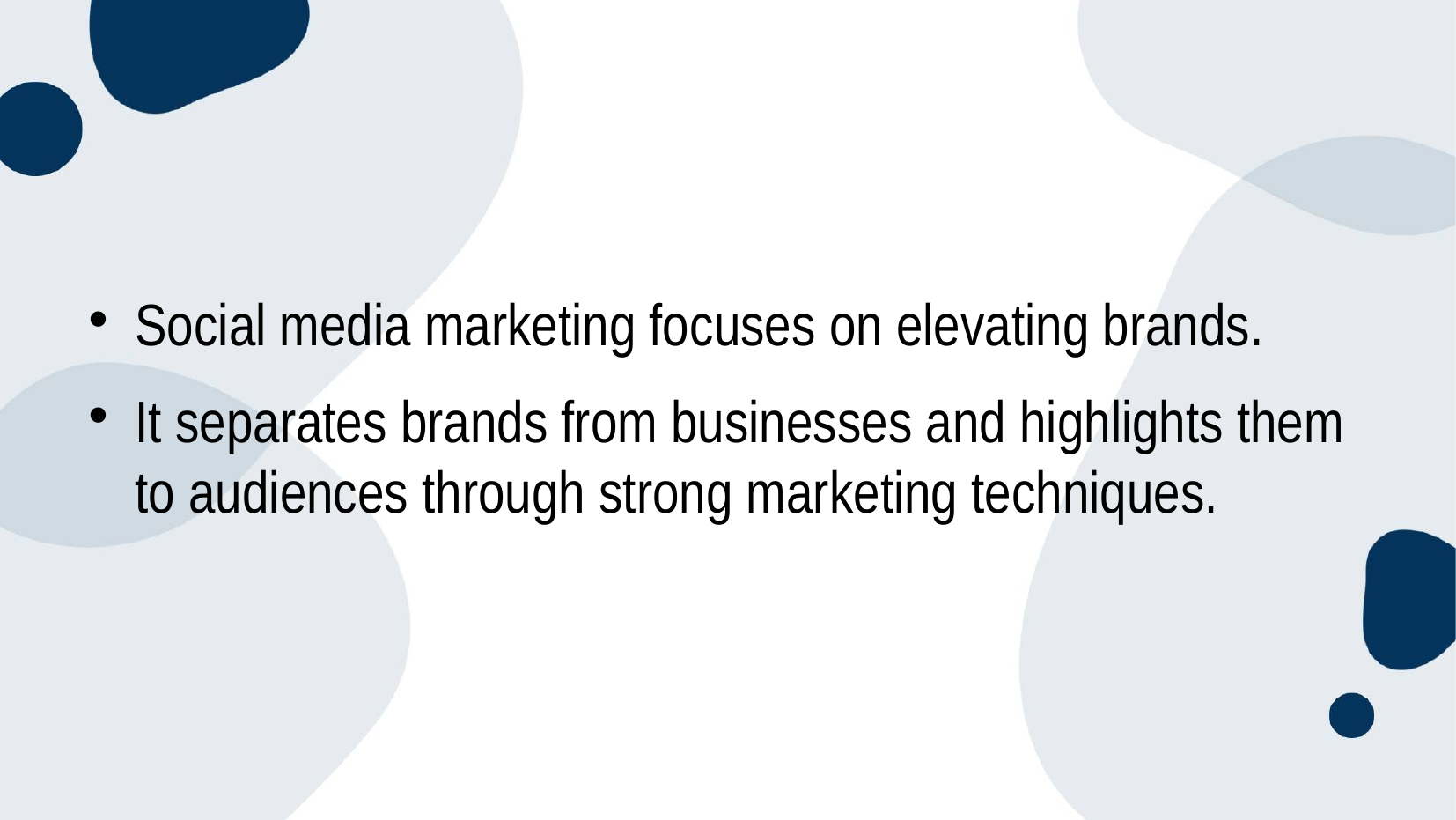

Social media marketing focuses on elevating brands.
It separates brands from businesses and highlights them to audiences through strong marketing techniques.